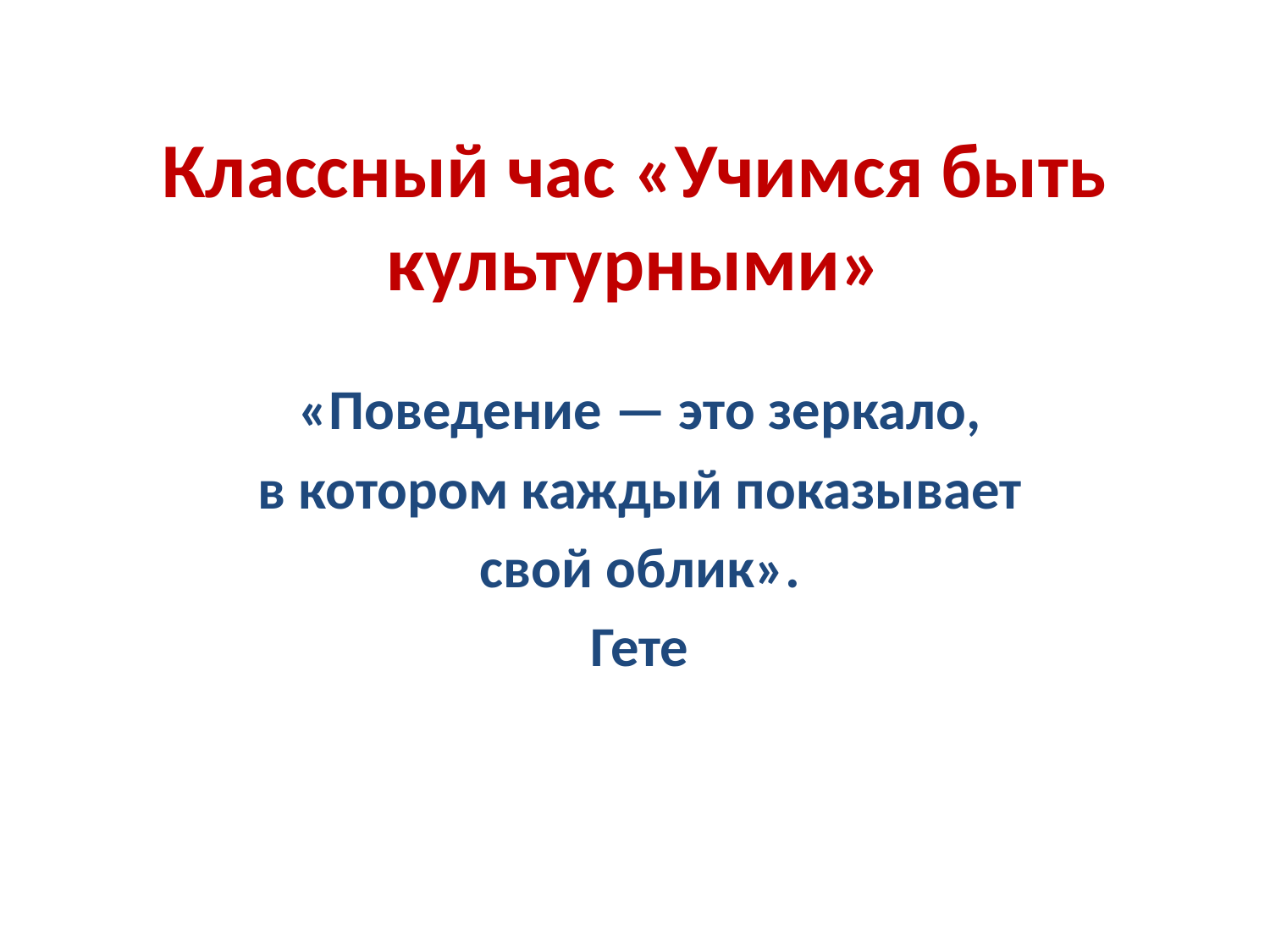

# Классный час «Учимся быть культурными»
«Поведение — это зеркало,
в котором каждый показывает
свой облик».
Гете